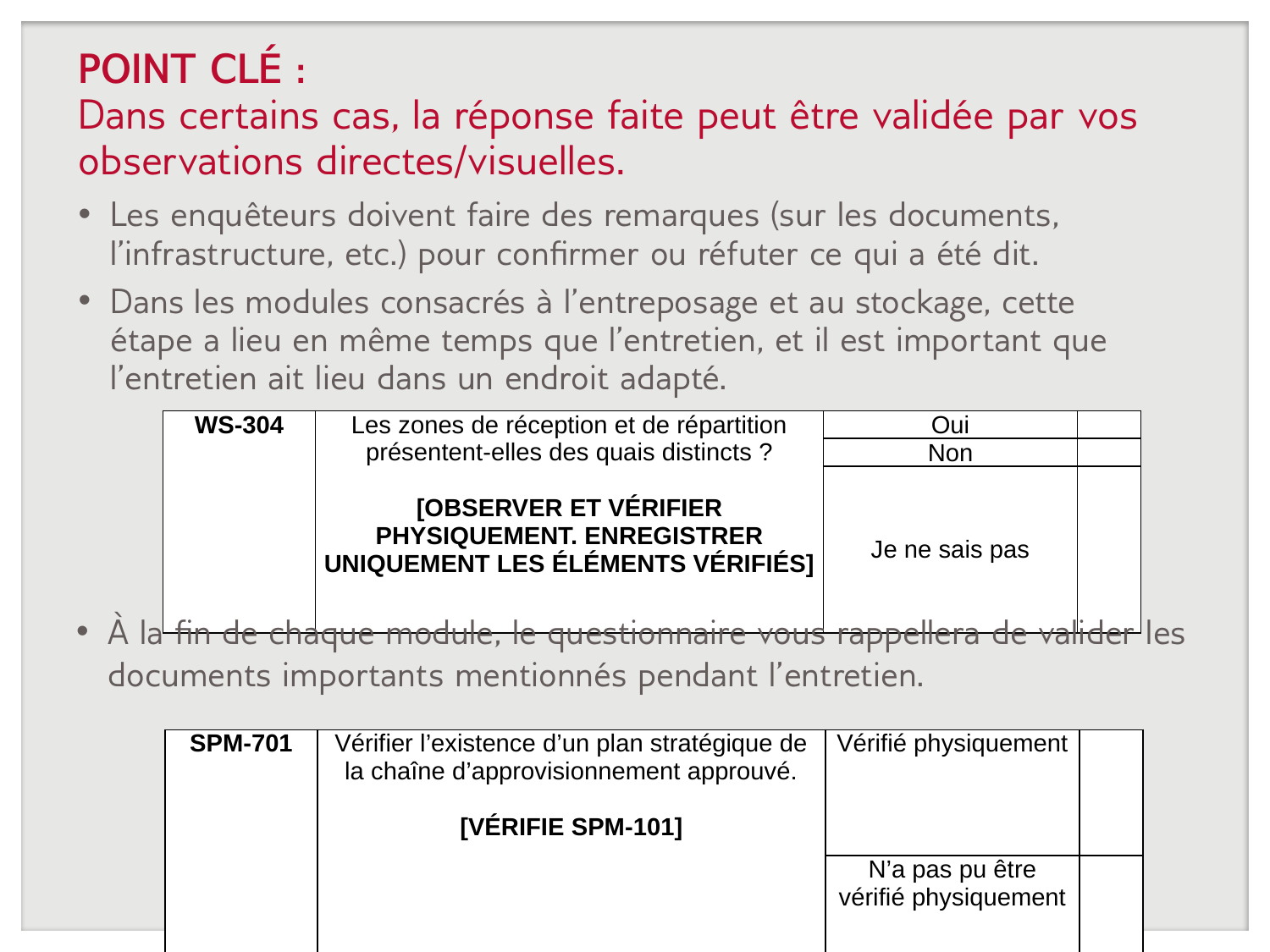

# POINT CLÉ : Dans certains cas, la réponse faite peut être validée par vos observations directes/visuelles.
Les enquêteurs doivent faire des remarques (sur les documents, l’infrastructure, etc.) pour confirmer ou réfuter ce qui a été dit.
Dans les modules consacrés à l’entreposage et au stockage, cette étape a lieu en même temps que l’entretien, et il est important que l’entretien ait lieu dans un endroit adapté.
| WS-304 | Les zones de réception et de répartition présentent-elles des quais distincts ?   [OBSERVER ET VÉRIFIER PHYSIQUEMENT. ENREGISTRER UNIQUEMENT LES ÉLÉMENTS VÉRIFIÉS] | Oui |  |
| --- | --- | --- | --- |
|  |  | Non |  |
|  |  | Je ne sais pas |  |
À la fin de chaque module, le questionnaire vous rappellera de valider les documents importants mentionnés pendant l’entretien.
| SPM-701 | Vérifier l’existence d’un plan stratégique de la chaîne d’approvisionnement approuvé.   [VÉRIFIE SPM-101] | Vérifié physiquement |  |
| --- | --- | --- | --- |
|  |  | N’a pas pu être vérifié physiquement |  |